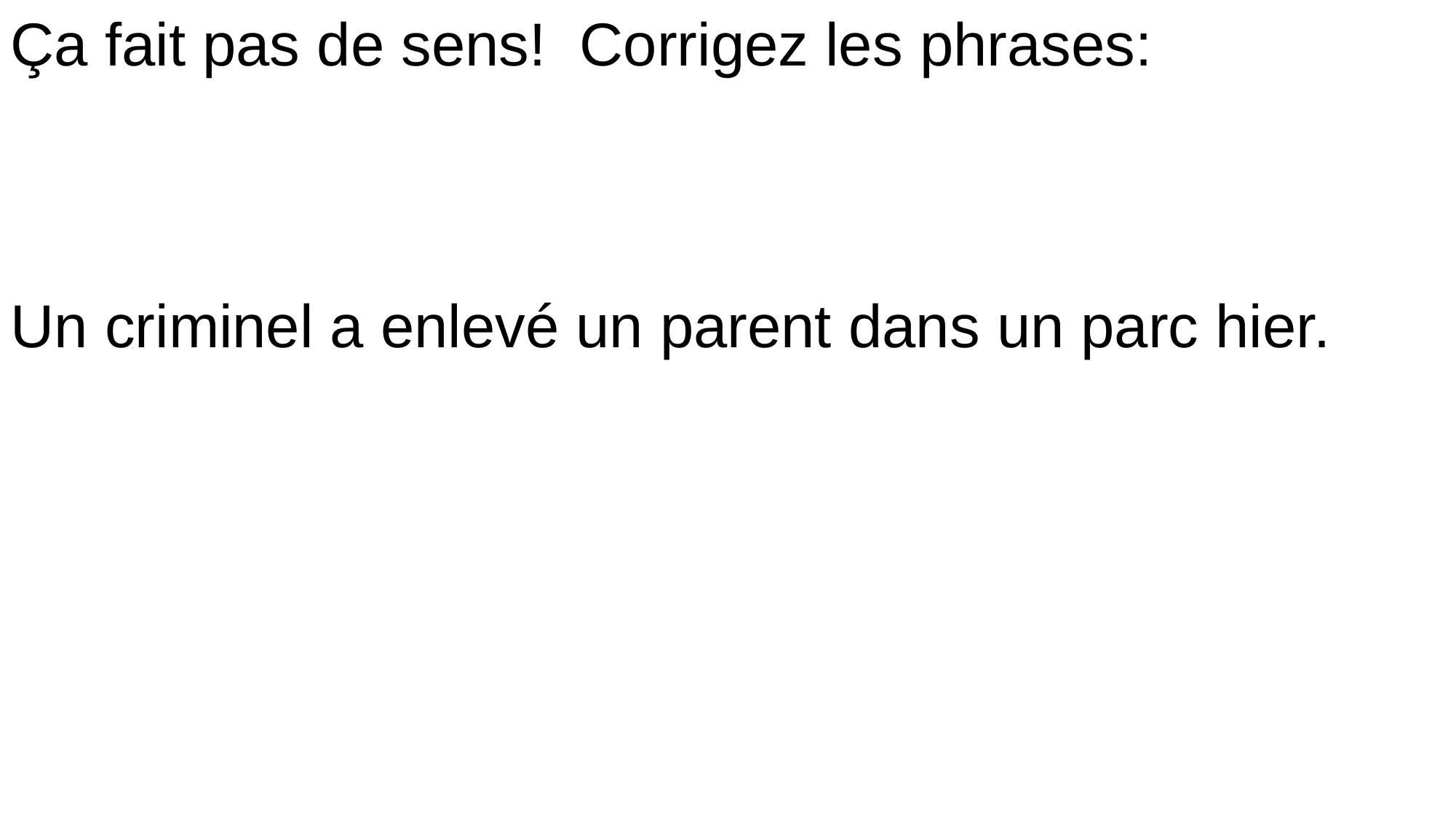

Ça fait pas de sens!  Corrigez les phrases:
Un criminel a enlevé un parent dans un parc hier.